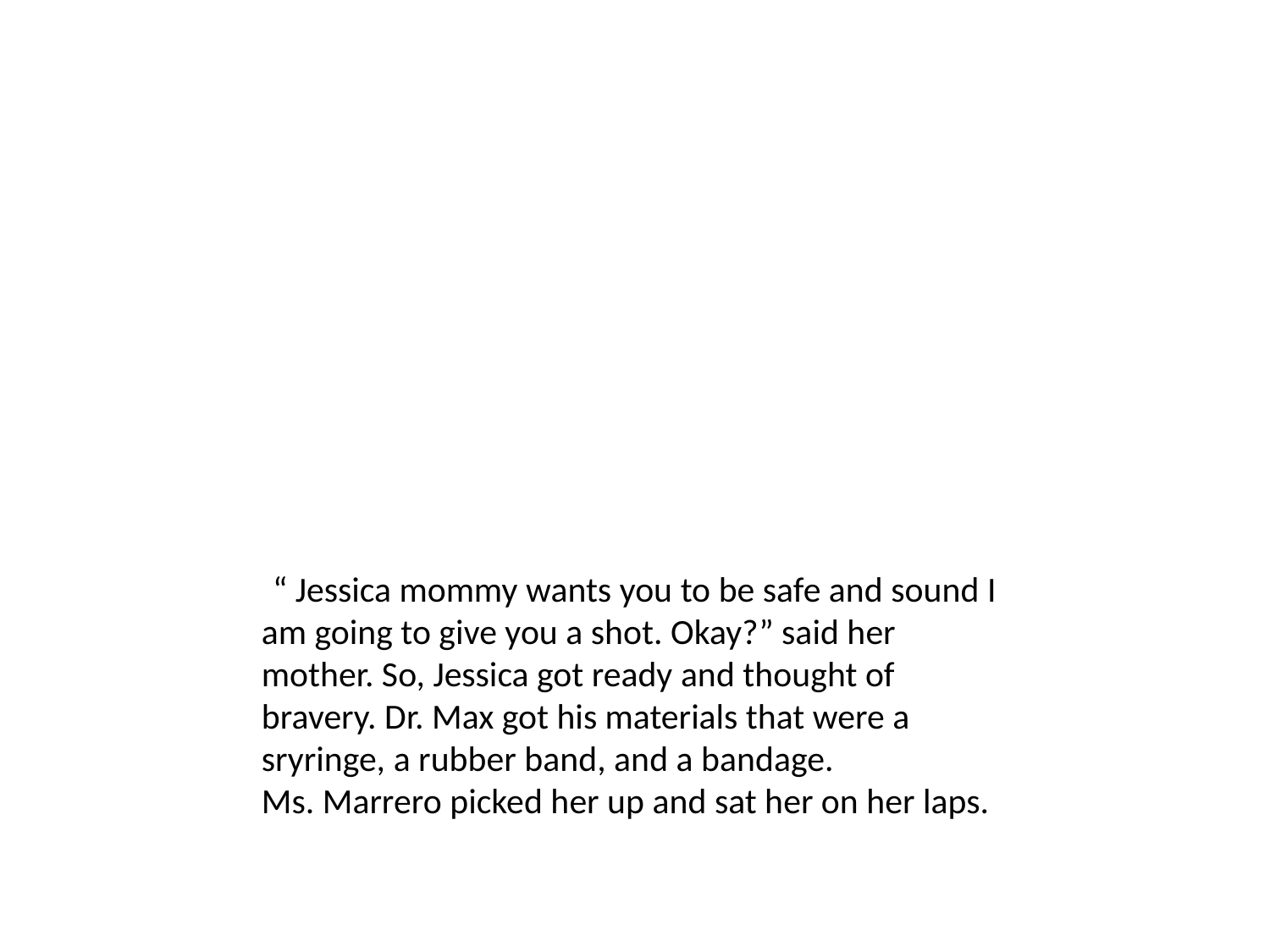

“ Jessica mommy wants you to be safe and sound I am going to give you a shot. Okay?” said her mother. So, Jessica got ready and thought of bravery. Dr. Max got his materials that were a sryringe, a rubber band, and a bandage.                     Ms. Marrero picked her up and sat her on her laps.